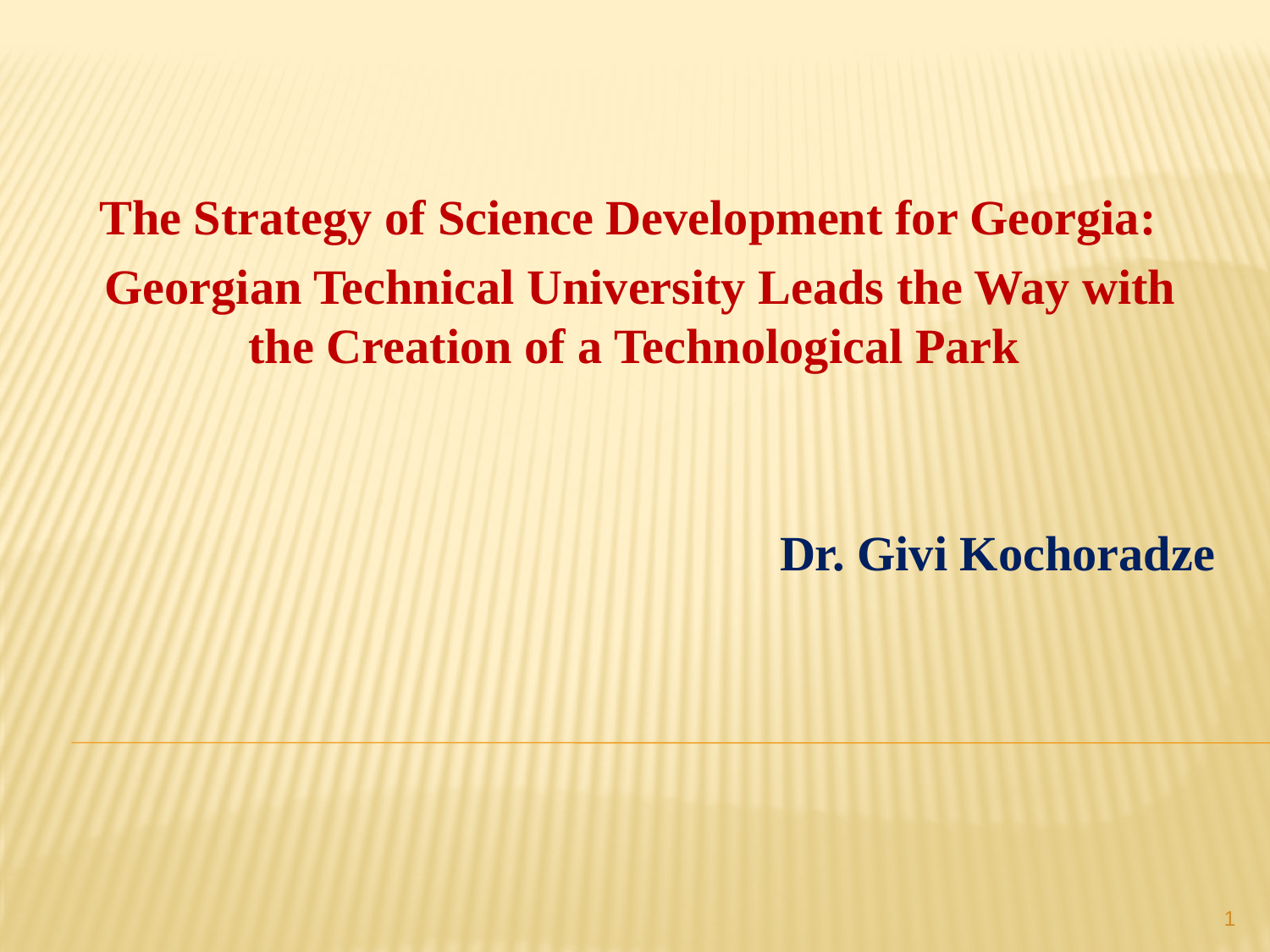

The Strategy of Science Development for Georgia:
Georgian Technical University Leads the Way with the Creation of a Technological Park

Dr. Givi Kochoradze

#
1